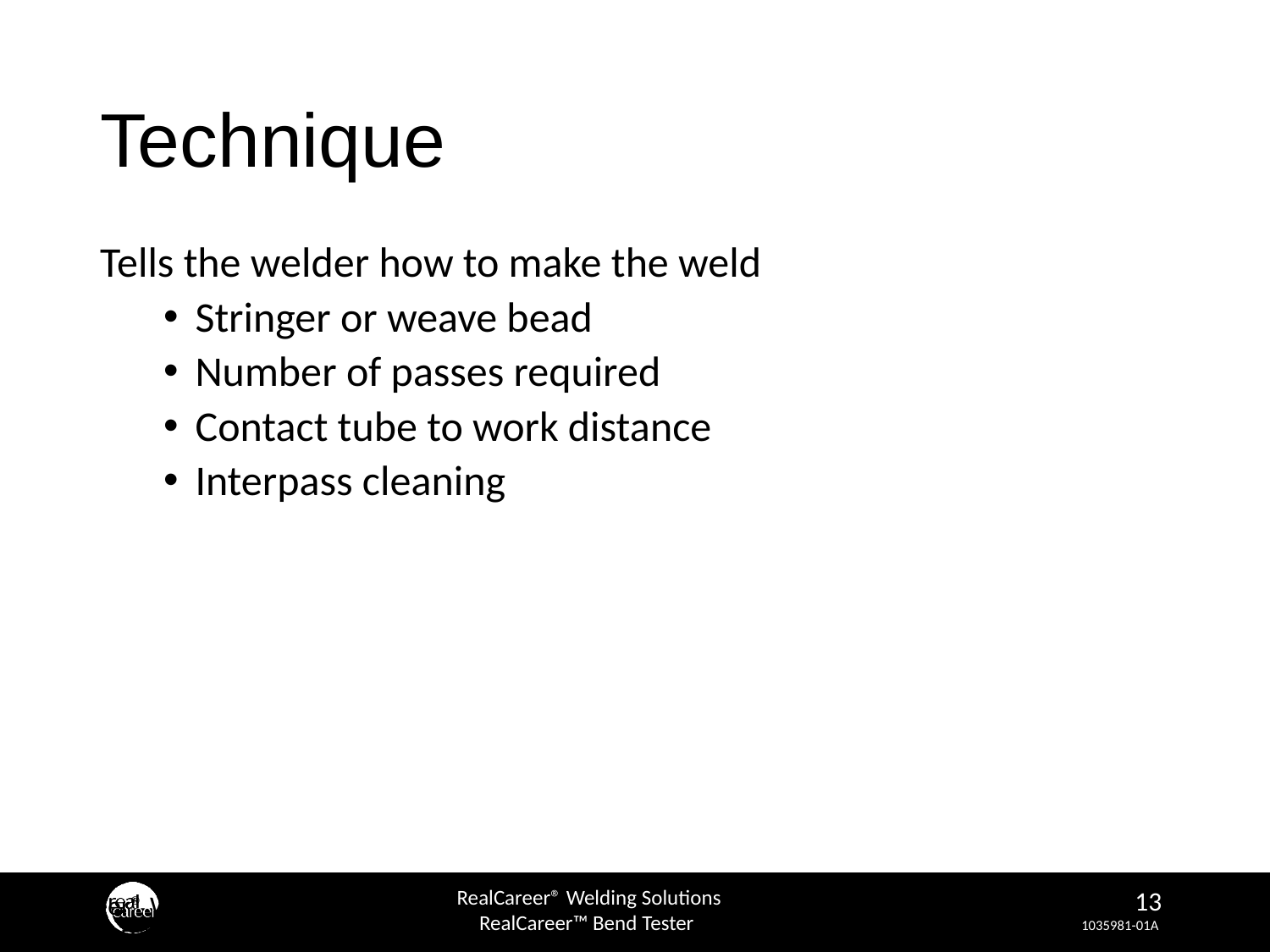

# Technique
Tells the welder how to make the weld
Stringer or weave bead
Number of passes required
Contact tube to work distance
Interpass cleaning
RealCareer® Welding Solutions
guideWELD™ LIVE real welding guidance